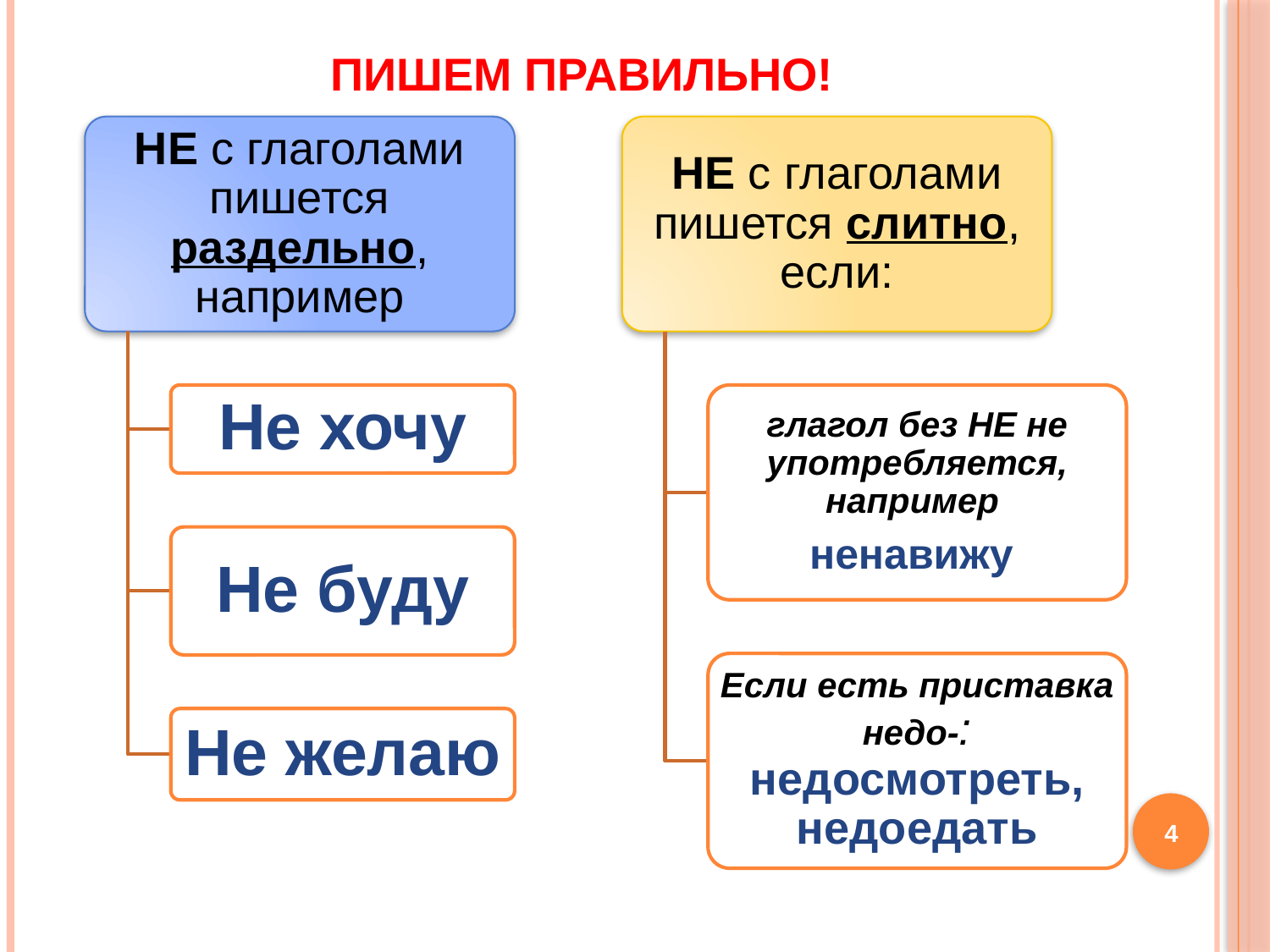

# Пишем правильно!
НЕ с глаголами пишется раздельно, например
Не хочу
Не буду
Не желаю
НЕ с глаголами пишется слитно, если:
глагол без НЕ не употребляется, например
ненавижу
Если есть приставка недо-: недосмотреть, недоедать
4